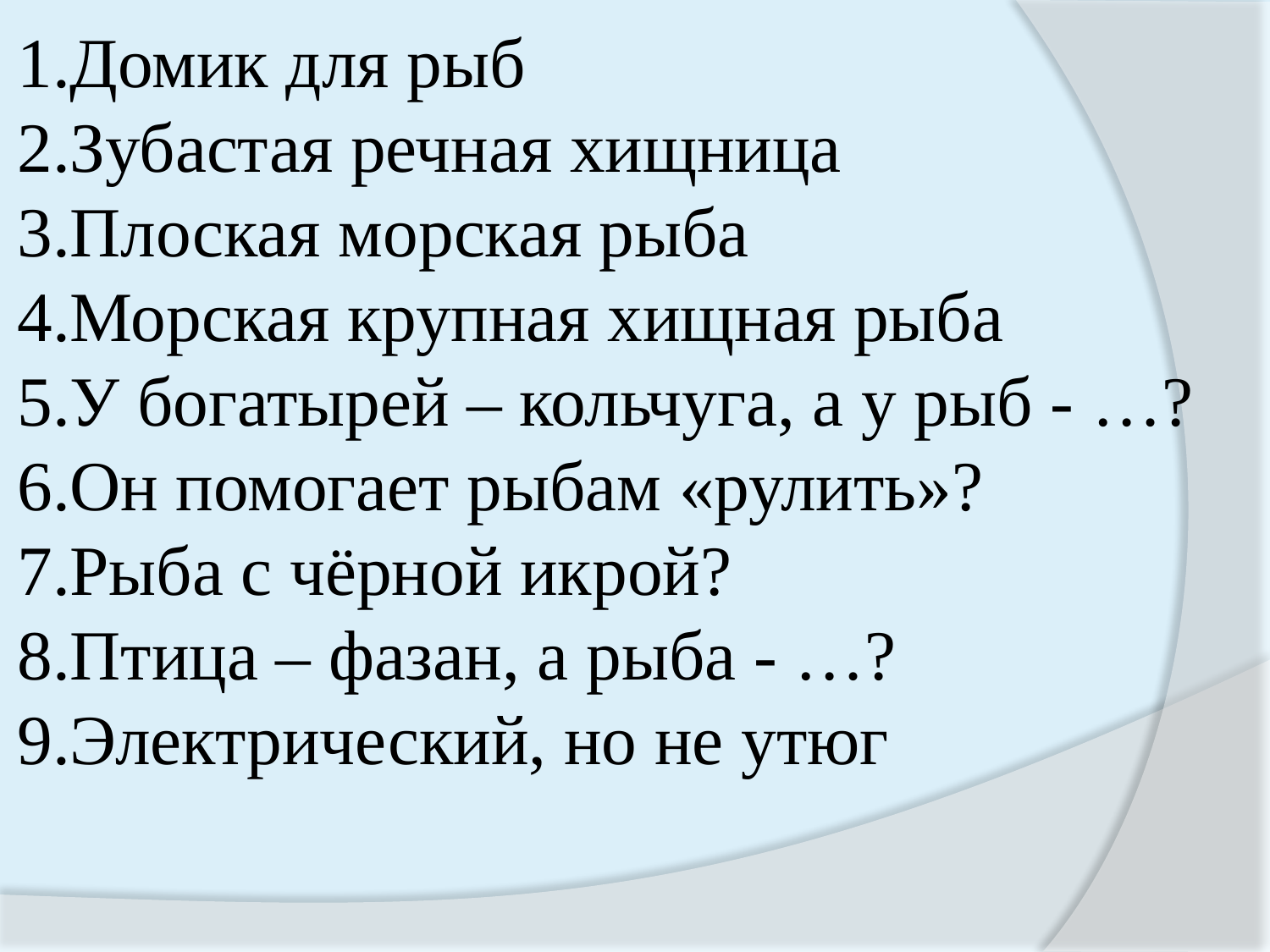

Домик для рыб
Зубастая речная хищница
Плоская морская рыба
Морская крупная хищная рыба
У богатырей – кольчуга, а у рыб - …?
Он помогает рыбам «рулить»?
Рыба с чёрной икрой?
Птица – фазан, а рыба - …?
Электрический, но не утюг